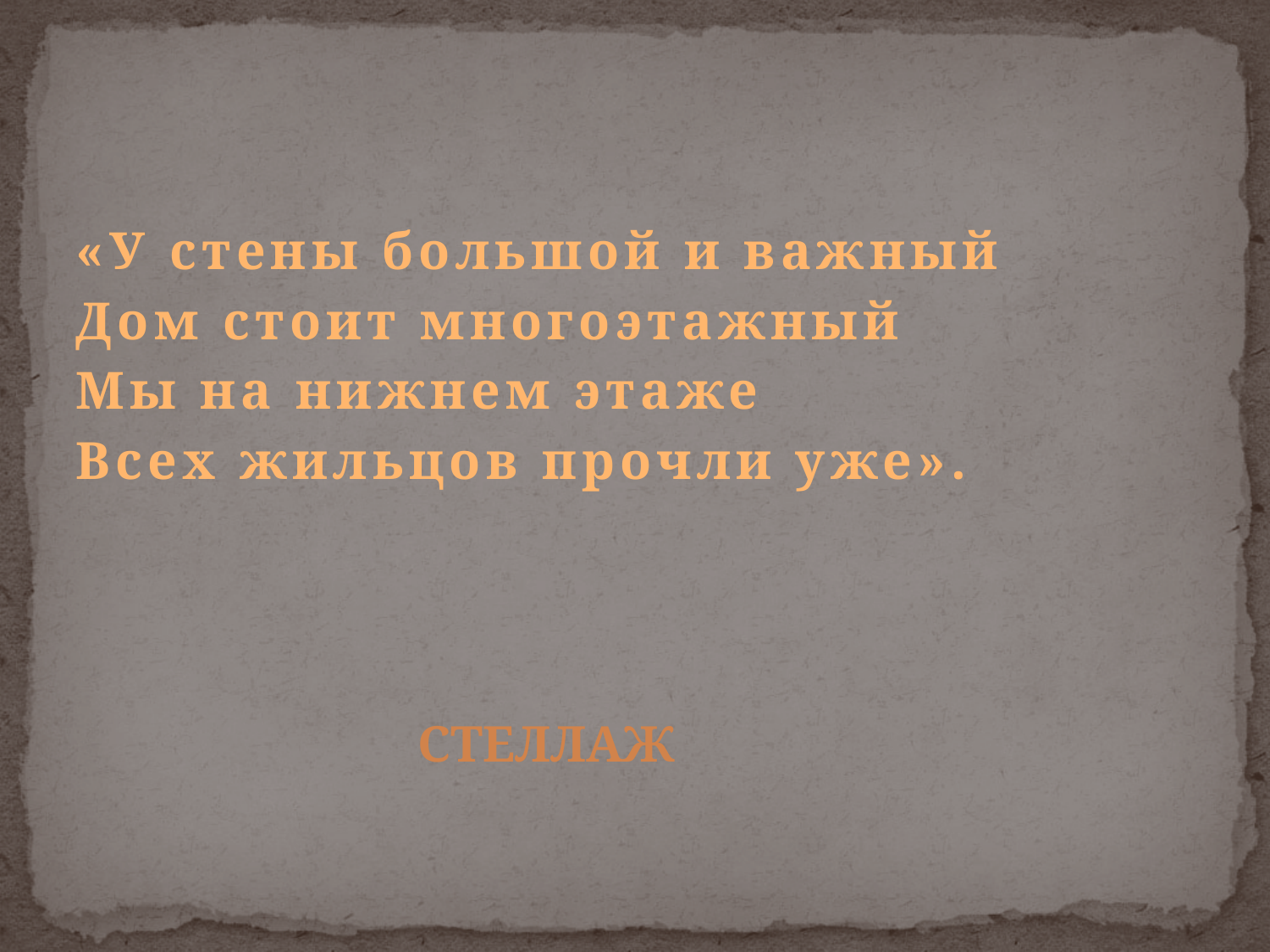

#
«У стены большой и важный
Дом стоит многоэтажный
Мы на нижнем этаже
Всех жильцов прочли уже».

СТЕЛЛАЖ